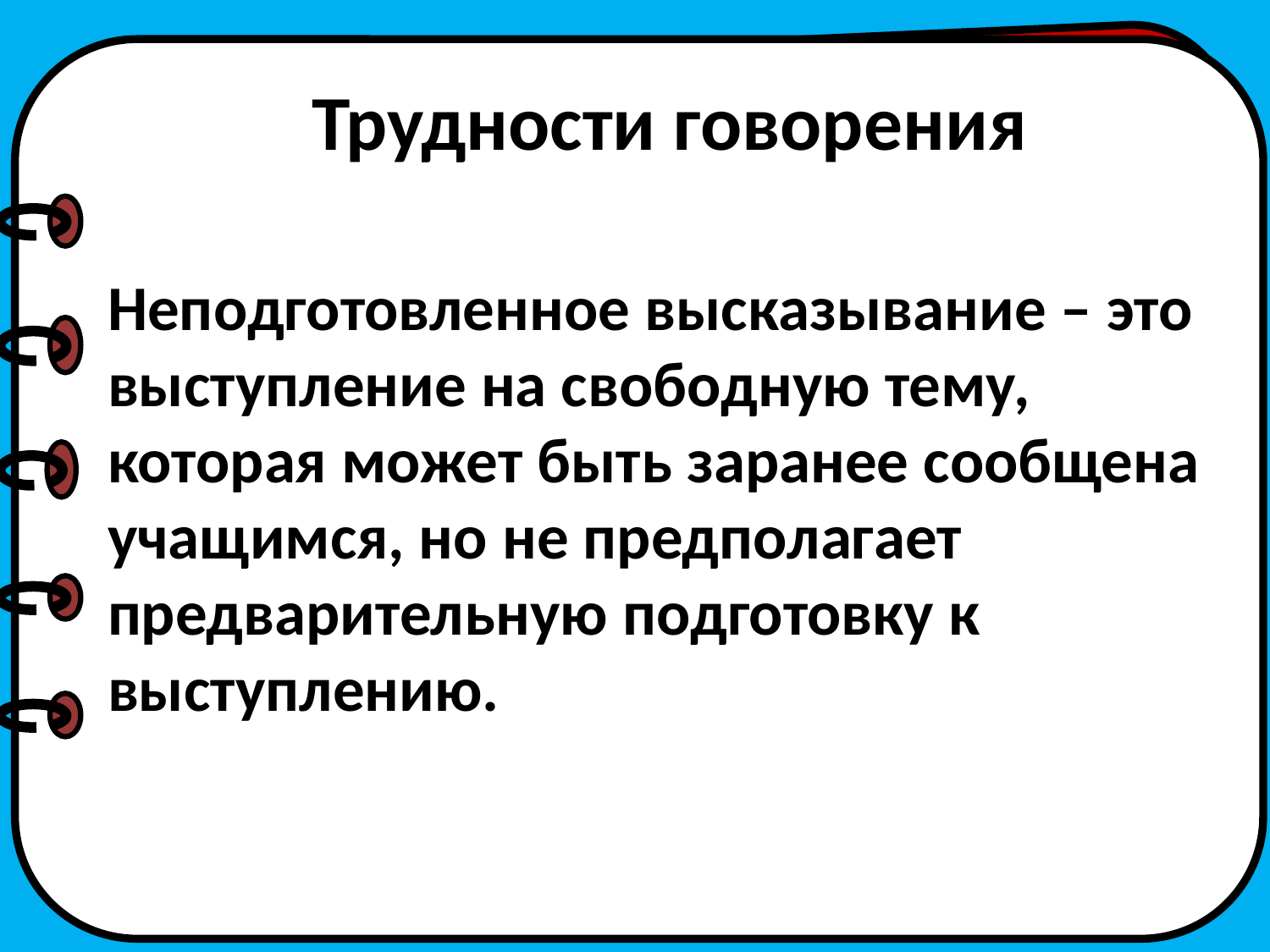

Трудности говорения

Неподготовленное высказывание – это выступление на свободную тему, которая может быть заранее сообщена учащимся, но не предполагает предварительную подготовку к выступлению.